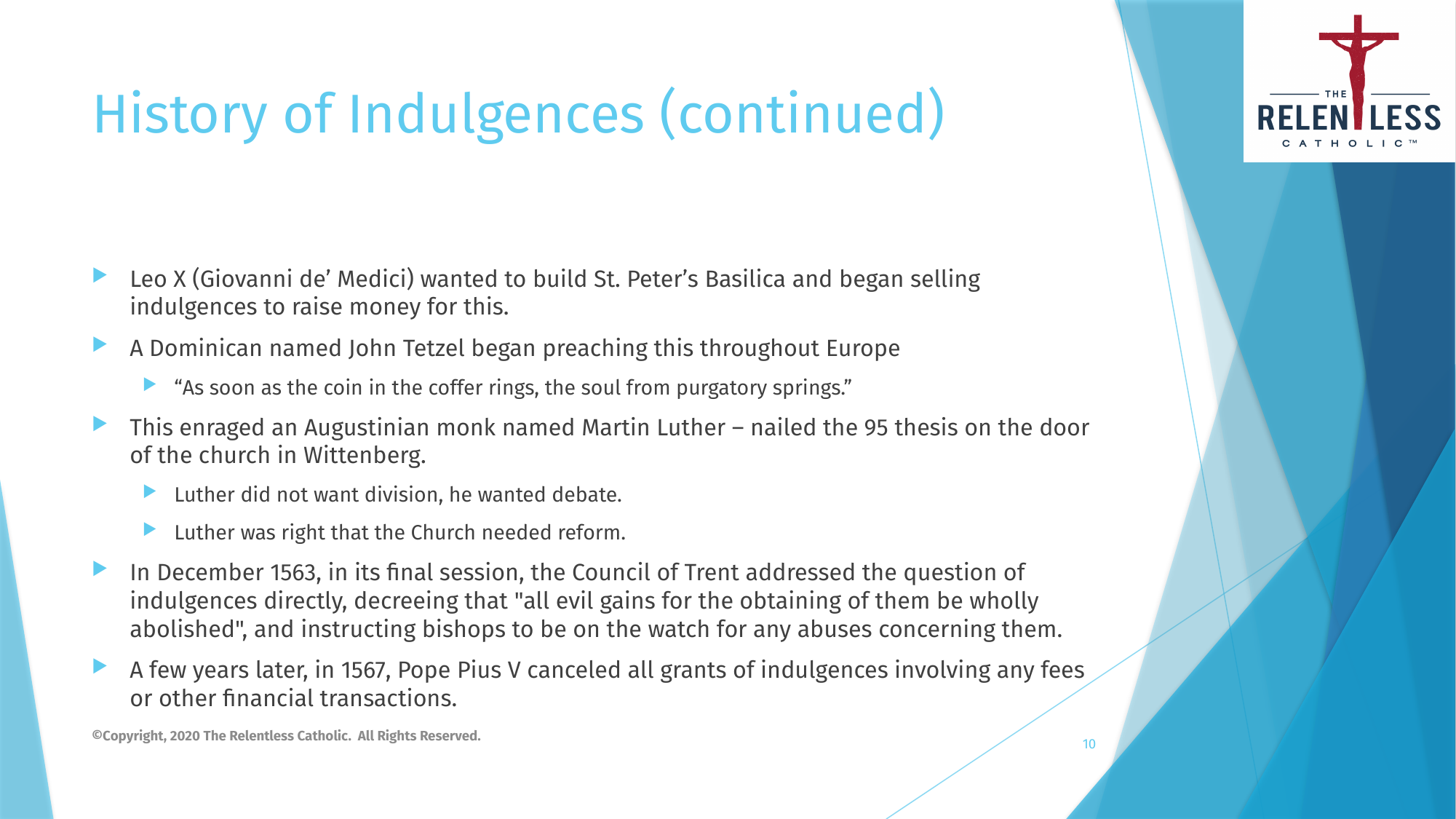

# History of Indulgences (continued)
Leo X (Giovanni de’ Medici) wanted to build St. Peter’s Basilica and began selling indulgences to raise money for this.
A Dominican named John Tetzel began preaching this throughout Europe
“As soon as the coin in the coffer rings, the soul from purgatory springs.”
This enraged an Augustinian monk named Martin Luther – nailed the 95 thesis on the door of the church in Wittenberg.
Luther did not want division, he wanted debate.
Luther was right that the Church needed reform.
In December 1563, in its final session, the Council of Trent addressed the question of indulgences directly, decreeing that "all evil gains for the obtaining of them be wholly abolished", and instructing bishops to be on the watch for any abuses concerning them.
A few years later, in 1567, Pope Pius V canceled all grants of indulgences involving any fees or other financial transactions.

©Copyright, 2020 The Relentless Catholic.  All Rights Reserved.

10